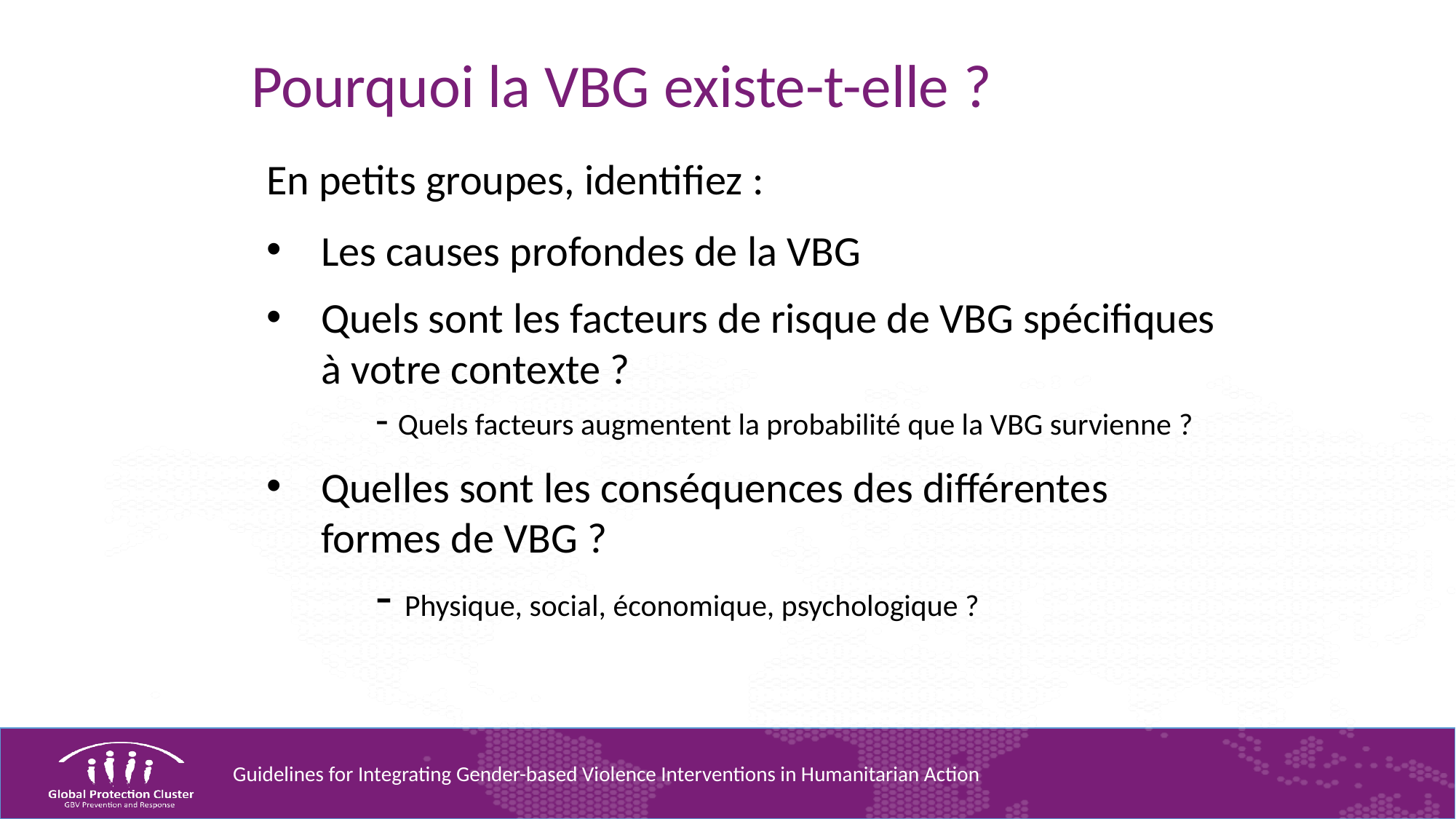

# Pourquoi la VBG existe-t-elle ?
En petits groupes, identifiez :

Les causes profondes de la VBG

Quels sont les facteurs de risque de VBG spécifiques à votre contexte ?
	- Quels facteurs augmentent la probabilité que la VBG survienne ?

Quelles sont les conséquences des différentes formes de VBG ?
	- Physique, social, économique, psychologique ?